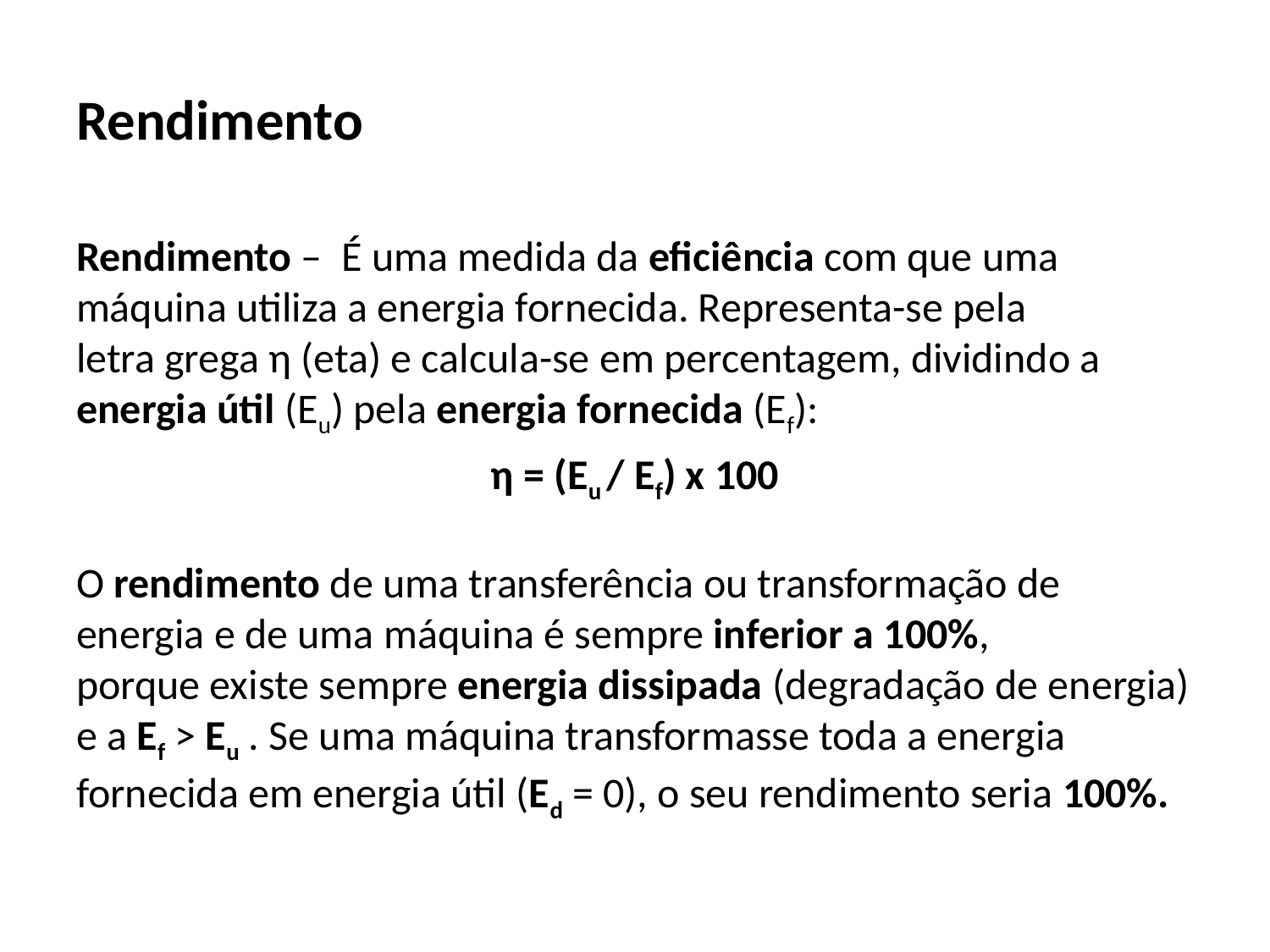

# Rendimento
Rendimento –  É uma medida da eficiência com que uma máquina utiliza a energia fornecida. Representa-se pela
letra grega η (eta) e calcula-se em percentagem, dividindo a energia útil (Eu) pela energia fornecida (Ef):
η = (Eu / Ef) x 100

O rendimento de uma transferência ou transformação de energia e de uma máquina é sempre inferior a 100%,
porque existe sempre energia dissipada (degradação de energia) e a Ef > Eu . Se uma máquina transformasse toda a energia fornecida em energia útil (Ed = 0), o seu rendimento seria 100%.